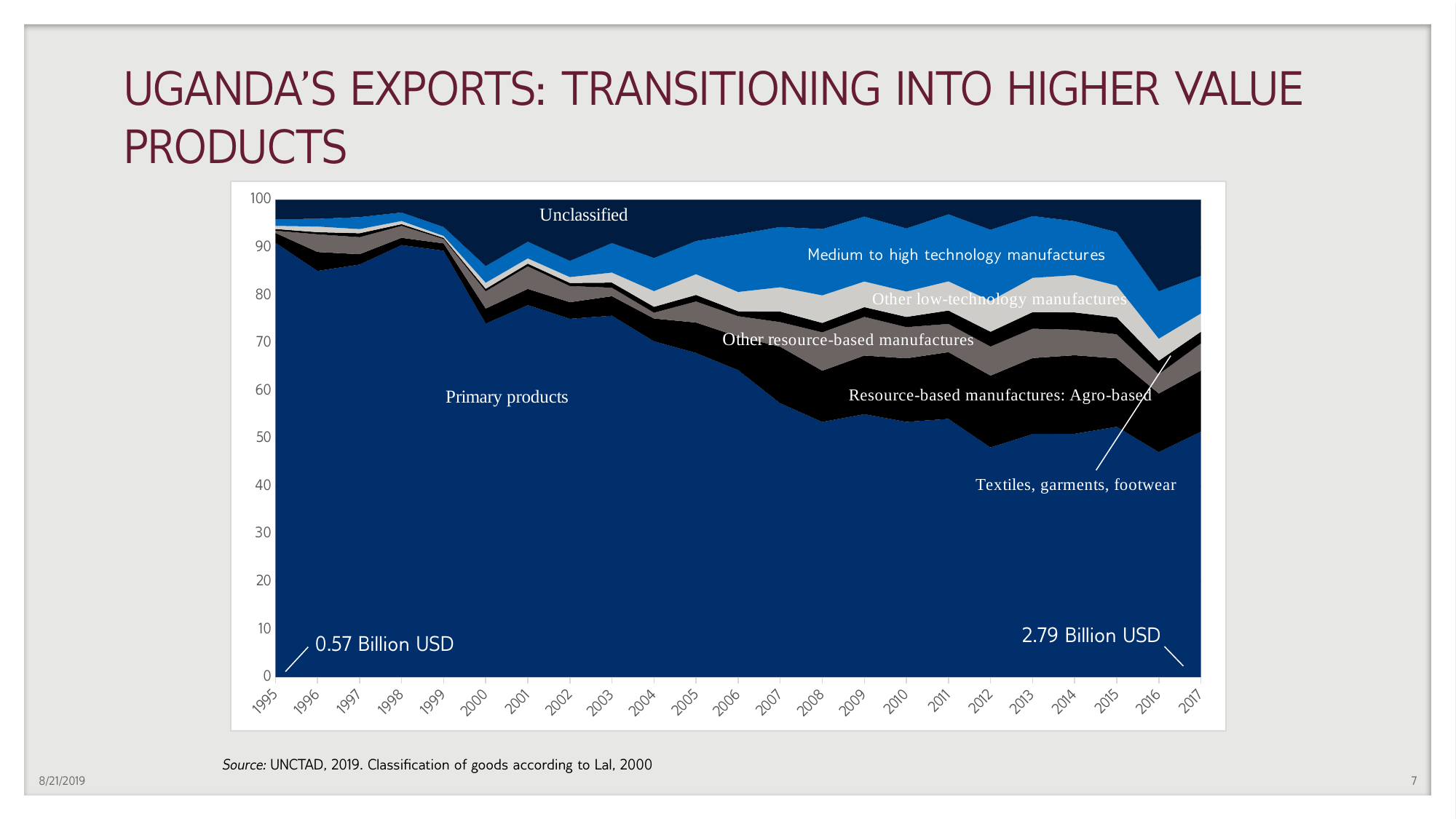

# UGANDA’S EXPORTS: TRANSITIONING INTO HIGHER VALUE PRODUCTS

### Chart

| Category |   Primary products (Lall classification) |   Resource-based manufactures: agro-based (Lall classification) |   Resource-based manufactures: other (Lall classification) |   Low technology manufactures: textile, garment and footwear (Lall classification) |   Low technology manufactures: other products (Lall classification) |   Medium to high technology manufactures (Lall classification) |   Unclassified products (Lall classification) |
|---|---|---|---|---|---|---|---|
| 1995 | 90.98662302388398 | 2.0433173957463424 | 0.48047760974016873 | 0.35714347903726845 | 0.641993044873898 | 1.4281623944090487 | 4.062283052309311 |
| 1996 | 85.07919967712981 | 3.969740245005862 | 3.6976075335360217 | 0.4436400386062013 | 1.186622669709942 | 1.6030361322286486 | 4.020153703783513 |
| 1997 | 86.40537613401533 | 2.1726524167736763 | 3.564662496831262 | 0.8252290030614127 | 0.8753147684662 | 2.5017938558429273 | 3.654971325009216 |
| 1998 | 90.49913817735735 | 1.5173302391054986 | 2.497612036894507 | 0.3701072636455506 | 0.6515756622012205 | 1.7662730465785907 | 2.69796357421726 |
| 1999 | 89.30218440403198 | 1.5374157754243707 | 0.9060701714147197 | 0.2528829909933401 | 0.40182050141526604 | 1.8702088827335923 | 5.729417273986727 |
| 2000 | 74.03484647220299 | 3.166165058646045 | 3.6284387308950046 | 0.5143413888637972 | 1.259067795753715 | 3.4904661459140334 | 13.90667440772442 |
| 2001 | 77.9053289200827 | 3.4094789217075707 | 4.738336393307846 | 0.5563546774125431 | 1.0960126926683733 | 3.4800815443822297 | 8.814406850438742 |
| 2002 | 75.04266399931534 | 3.4862916684496557 | 3.3838215156831706 | 0.6503051050537038 | 1.222698018742779 | 3.390457015704566 | 12.823762677050796 |
| 2003 | 75.6981445971656 | 4.082343948366715 | 1.785712072046098 | 1.0667026747017603 | 2.106302069484905 | 6.166962980071626 | 9.093831658163301 |
| 2004 | 70.33000604193394 | 4.770570064836099 | 1.2334625916649404 | 1.2275064363919048 | 3.2948197493990286 | 6.917914298805752 | 12.225720816968327 |
| 2005 | 67.89780389773003 | 6.370056544771089 | 4.4157022953092735 | 1.3631068909523678 | 4.349505607618038 | 6.942776069815154 | 8.661048693804045 |
| 2006 | 64.29793627148271 | 7.027395177988227 | 4.261906717258574 | 1.0423687994041781 | 4.048574246121949 | 12.053640005145745 | 7.268178782598617 |
| 2007 | 57.356117026420186 | 11.856188884571964 | 5.144916934432651 | 2.209408734820936 | 5.095304319712316 | 12.623984937724009 | 5.714079162317954 |
| 2008 | 53.44592816668394 | 10.726181279131833 | 8.050746268876578 | 1.9658995563327712 | 5.766150978420071 | 13.88864657888093 | 6.156447171673878 |
| 2009 | 55.070579354906634 | 12.27502073760897 | 8.100709065495224 | 2.046443018605876 | 5.37206091941638 | 13.59200211035057 | 3.5431847936163456 |
| 2010 | 53.45953325641953 | 13.312689934051772 | 6.530718845247746 | 2.1385764441603516 | 5.3243103011226 | 13.210165983738555 | 6.024005235259448 |
| 2011 | 54.07616294270947 | 13.980347281838446 | 5.92652963339895 | 2.7963285299986316 | 6.117811805995644 | 14.037282760263464 | 3.0655370457953817 |
| 2012 | 48.09027105055807 | 15.050955611518216 | 6.103447602411497 | 3.100348648888557 | 6.46176735642703 | 14.889157947560031 | 6.30405178263658 |
| 2013 | 50.92112600522681 | 15.904659061994094 | 6.1493847854529315 | 3.472373708207035 | 7.169968576943893 | 12.945684546730746 | 3.4368033154444735 |
| 2014 | 50.96951667688086 | 16.443547030593177 | 5.345168504932153 | 3.6342917438158864 | 7.805431979551236 | 11.284222914727755 | 4.517821149498944 |
| 2015 | 52.42814217430838 | 14.325051377416735 | 5.048377745827482 | 3.549759623638249 | 6.662760797203228 | 11.166011915315618 | 6.819896366290325 |
| 2016 | 47.127131190387715 | 12.278285068450382 | 4.054534580085378 | 2.814079295434015 | 4.6021253835061655 | 9.952449558122277 | 19.171394924014066 |
| 2017 | 51.41160044273205 | 12.80219465629856 | 5.6740255042014685 | 2.453540005875793 | 3.8327942841286515 | 7.867492737952973 | 15.958352368810507 |
2.79 Billion USD
0.57 Billion USD
Source: UNCTAD, 2019. Classification of goods according to Lal, 2000
8/21/2019
7